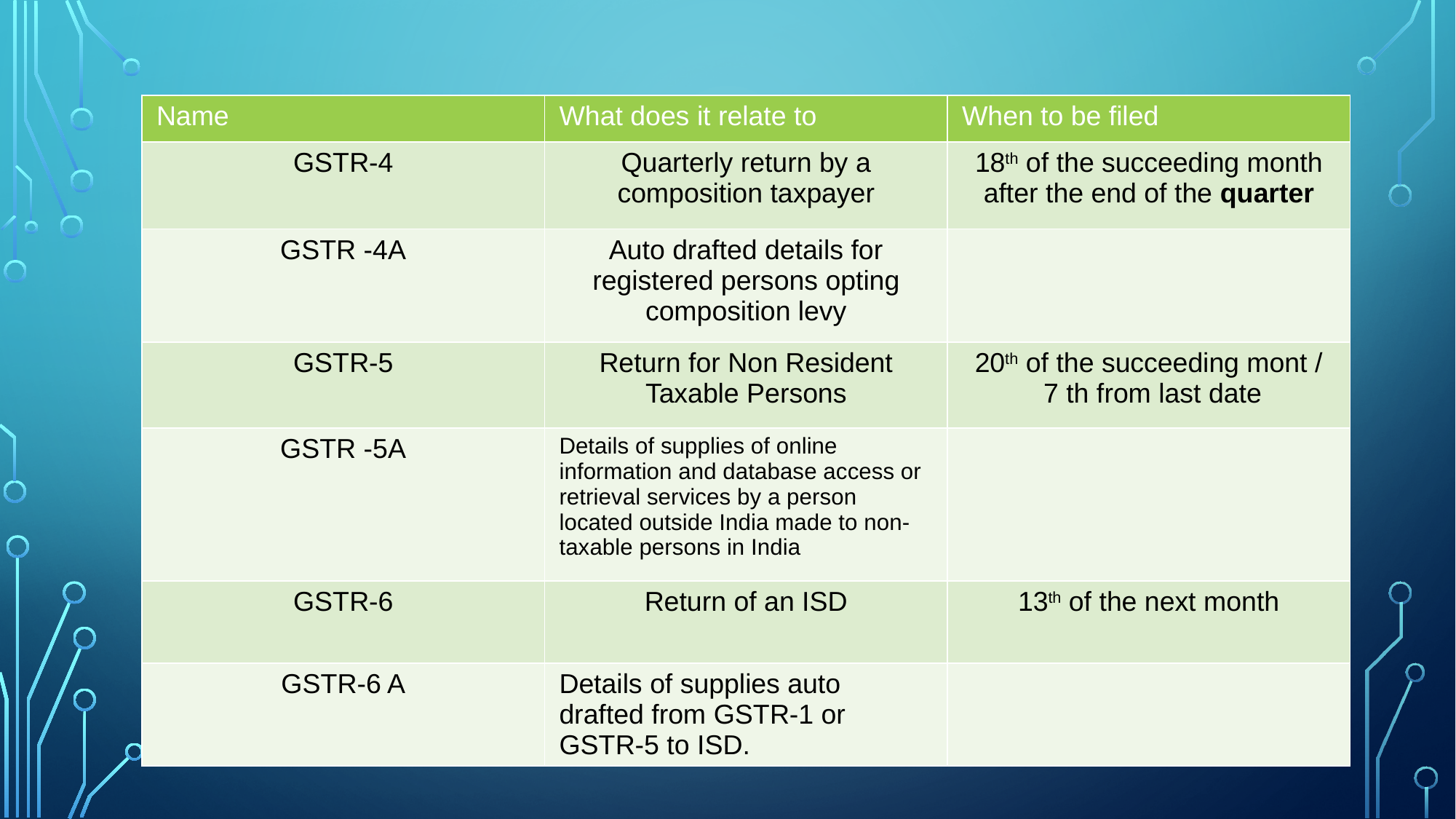

| Name | What does it relate to | When to be filed |
| --- | --- | --- |
| GSTR-4 | Quarterly return by a composition taxpayer | 18th of the succeeding month after the end of the quarter |
| GSTR -4A | Auto drafted details for registered persons opting composition levy |  |
| GSTR-5 | Return for Non Resident Taxable Persons | 20th of the succeeding mont / 7 th from last date |
| GSTR -5A | Details of supplies of online information and database access or retrieval services by a person located outside India made to non-taxable persons in India |  |
| GSTR-6 | Return of an ISD | 13th of the next month |
| GSTR-6 A | Details of supplies auto drafted from GSTR-1 or GSTR-5 to ISD. |  |